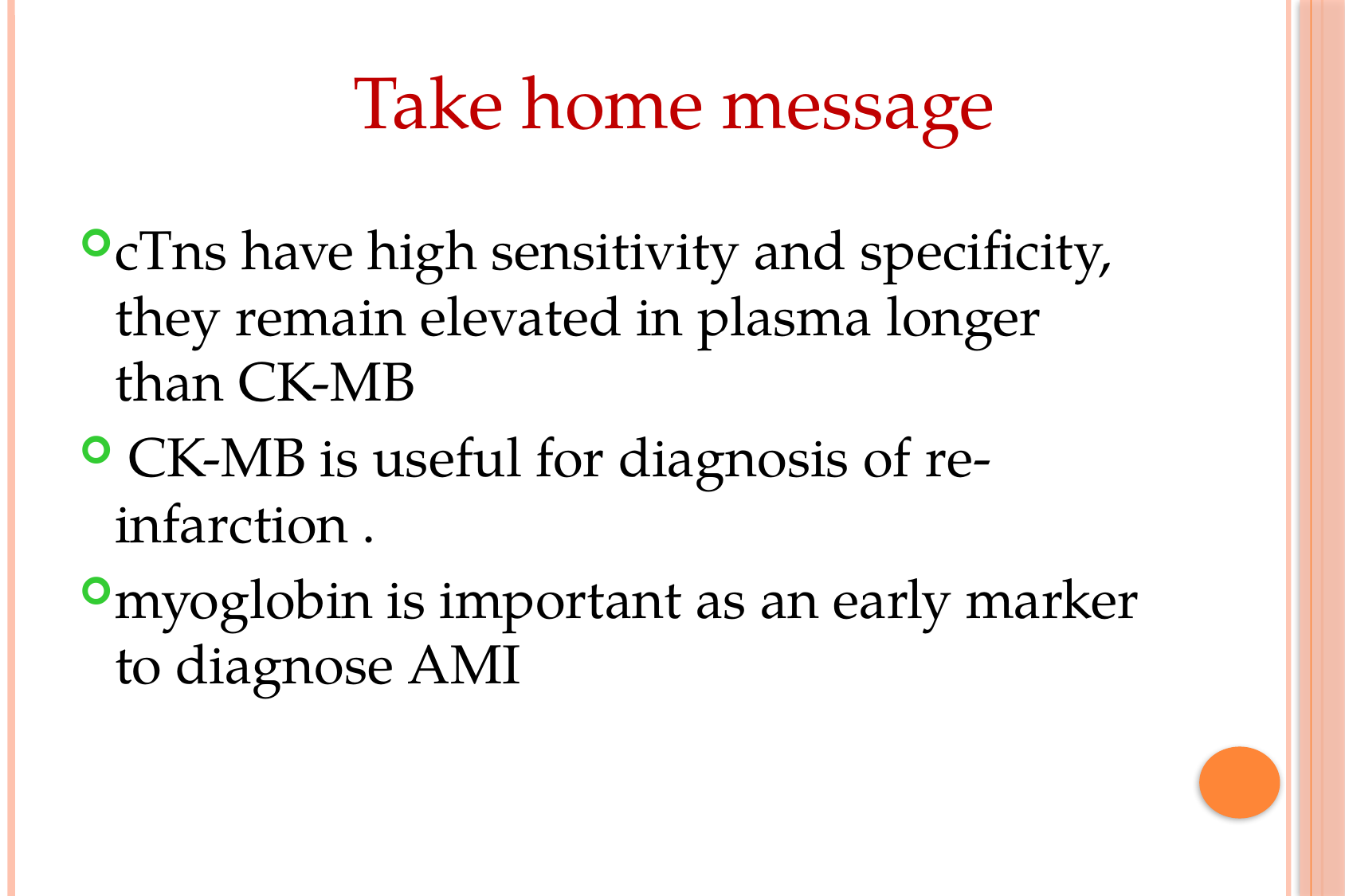

Take home message
cTns have high sensitivity and specificity,   they remain elevated in plasma longer than CK-MB
 CK-MB is useful for diagnosis of re-infarction .
myoglobin is important as an early marker to diagnose AMI